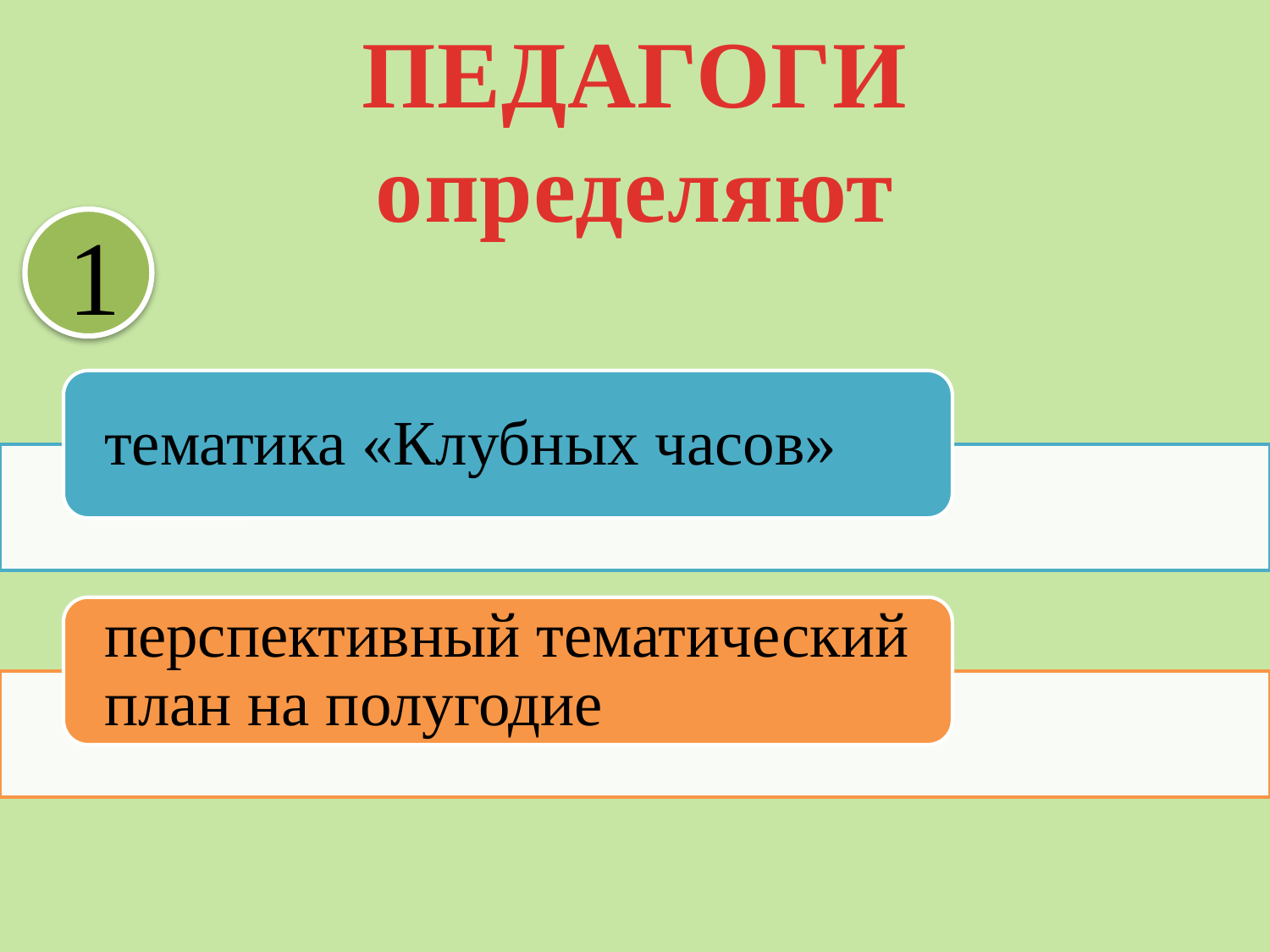

ПЕДАГОГИ
определяют
1
тематика «Клубных часов»
перспективный тематический план на полугодие